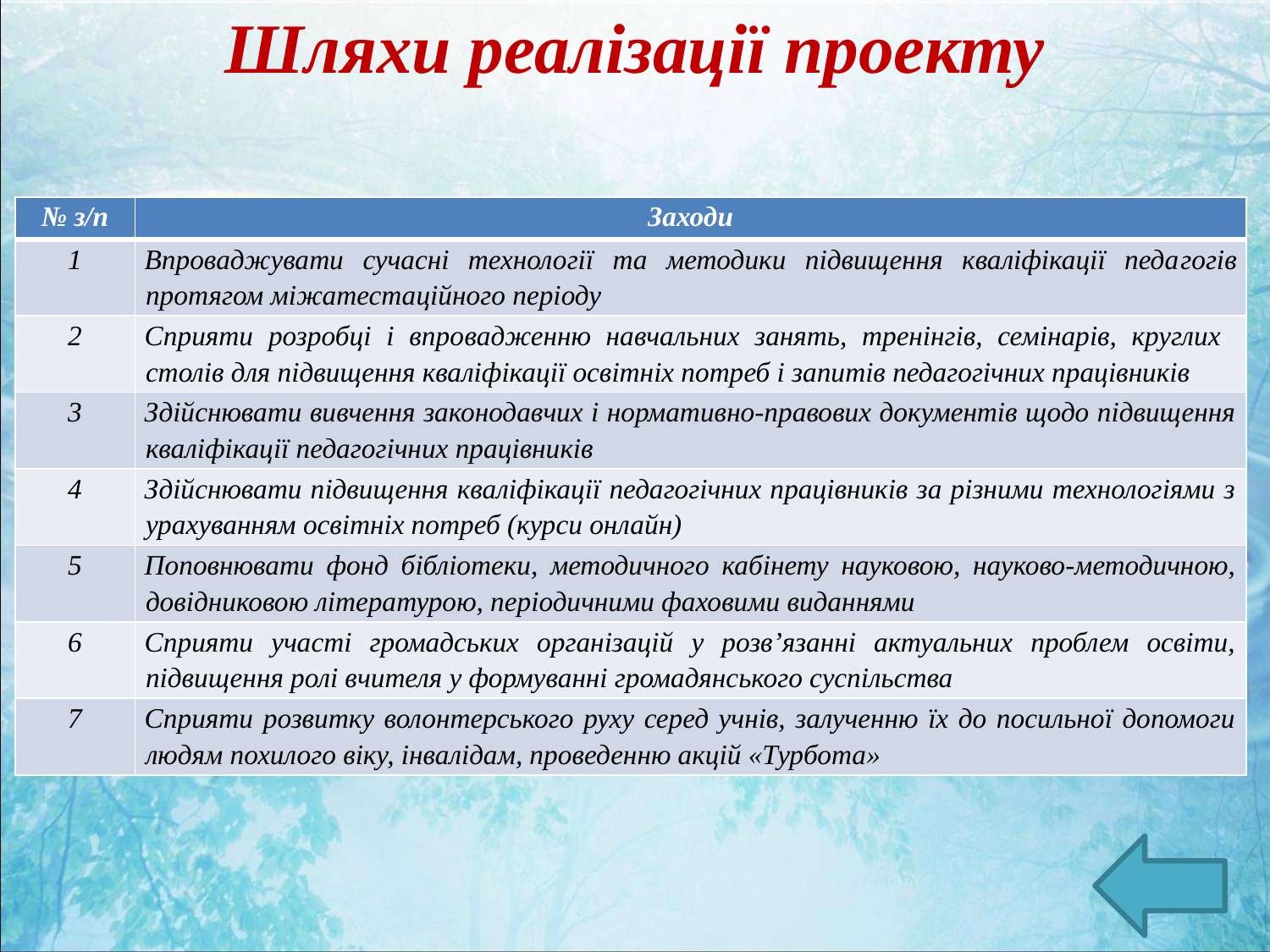

# Шляхи реалізації проекту
| № з/п | Заходи |
| --- | --- |
| 1 | Впроваджувати сучасні технології та методики підвищення кваліфікації педа­гогів протягом міжатестаційного періоду |
| 2 | Сприяти розробці і впро­вадженню навчальних занять, тренінгів, семінарів, круглих столів для підвищення кваліфікації освітніх потреб і запитів педагогічних працівників |
| 3 | Здійснювати вивчення законодавчих і нормативно-правових документів щодо підвищення кваліфікації педагогічних працівників |
| 4 | Здійснювати підвищення кваліфікації педагогічних працівників за різними технологіями з урахуванням освітніх потреб (курси онлайн) |
| 5 | Поповнювати фонд бібліотеки, методичного кабінету науковою, науково-методичною, довідниковою літературою, періодичними фаховими виданнями |
| 6 | Сприяти участі громадських організацій у розв’язанні актуальних проблем освіти, підвищення ролі вчителя у формуванні громадянського суспільства |
| 7 | Сприяти розвитку волонтерського руху серед учнів, залученню їх до посильної допомоги людям похилого віку, інвалідам, проведенню акцій «Турбота» |